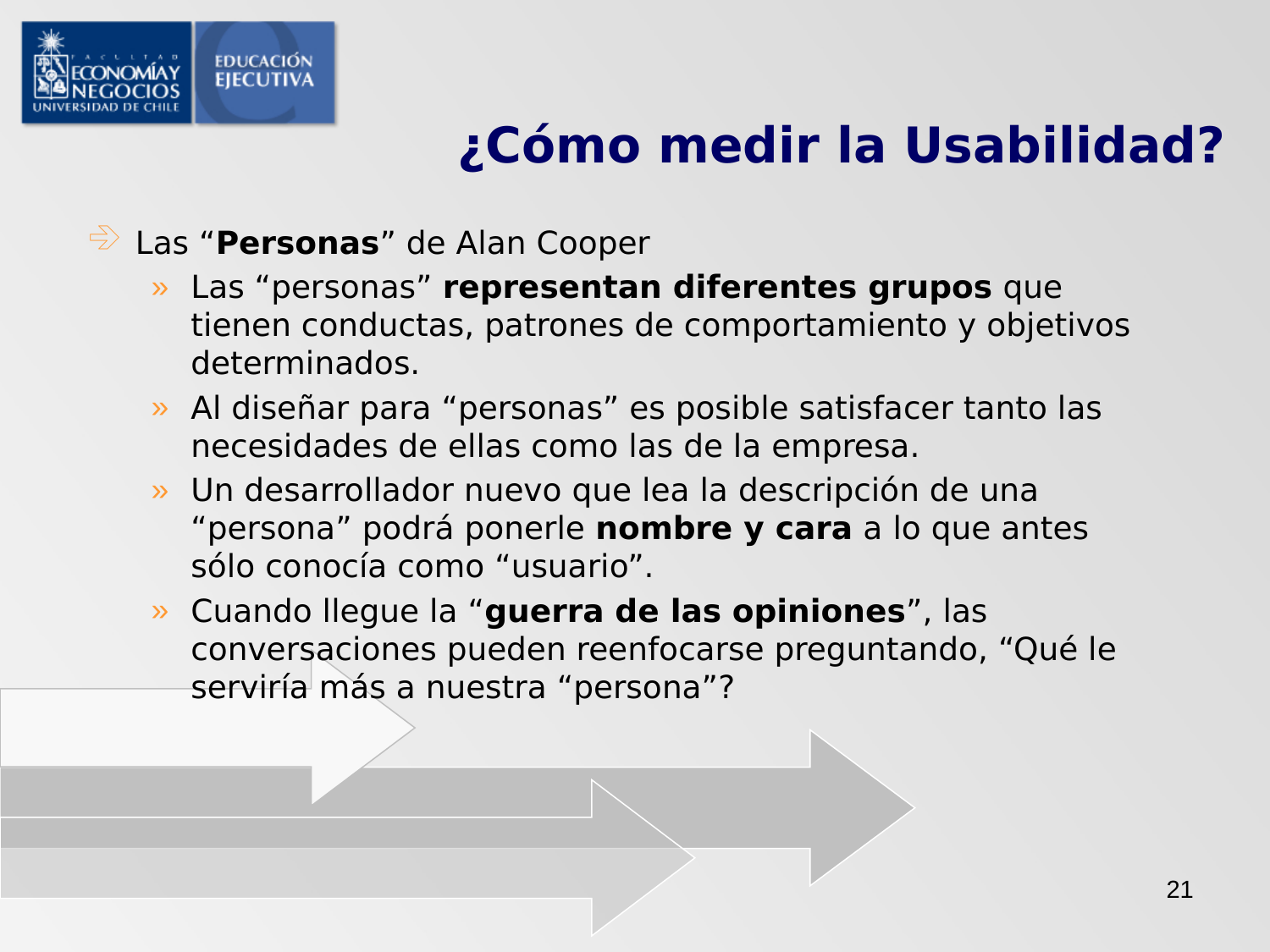

# ¿Cómo medir la Usabilidad?
Las “Personas” de Alan Cooper
Las “personas” representan diferentes grupos que tienen conductas, patrones de comportamiento y objetivos determinados.
Al diseñar para “personas” es posible satisfacer tanto las necesidades de ellas como las de la empresa.
Un desarrollador nuevo que lea la descripción de una “persona” podrá ponerle nombre y cara a lo que antes sólo conocía como “usuario”.
Cuando llegue la “guerra de las opiniones”, las conversaciones pueden reenfocarse preguntando, “Qué le serviría más a nuestra “persona”?
21